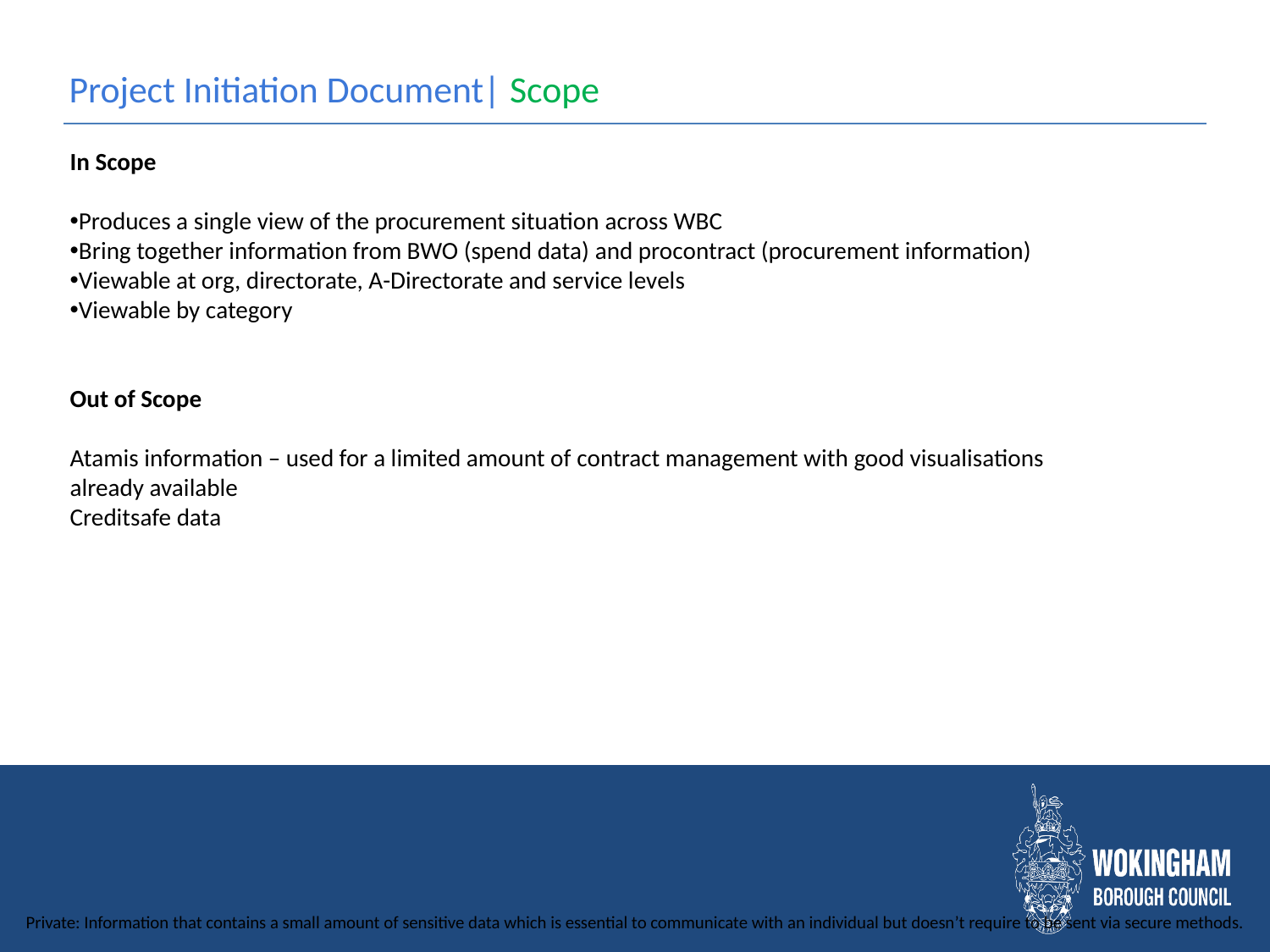

Project Initiation Document| Scope
In Scope

Produces a single view of the procurement situation across WBC​
Bring together information from BWO (spend data) and procontract (procurement information)​
Viewable at org, directorate, A-Directorate and service levels​
Viewable by category​

Out of Scope

Atamis information – used for a limited amount of contract management with good visualisations already available​
Creditsafe data